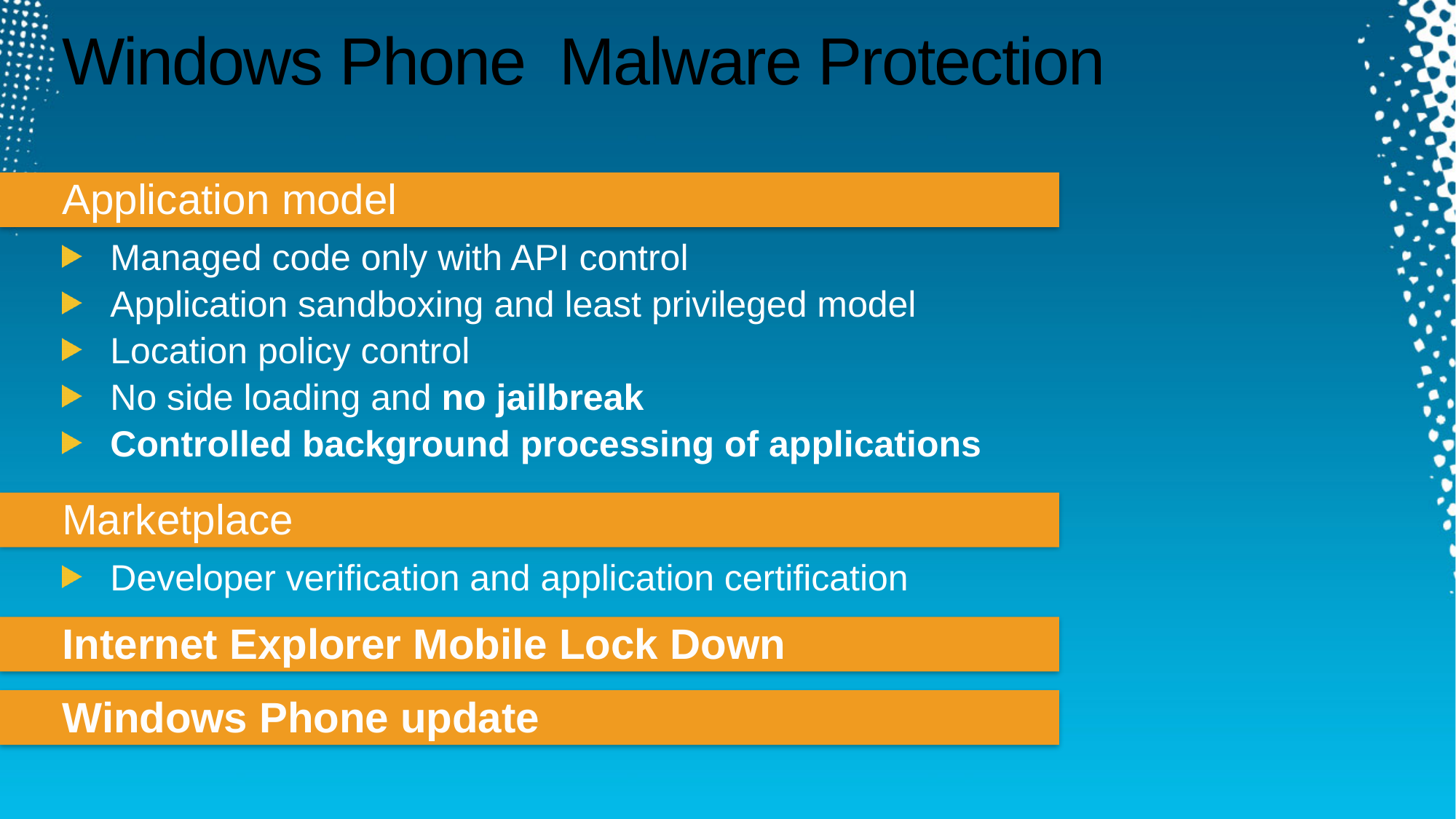

# Windows Phone  Malware Protection
Application model
Managed code only with API control
Application sandboxing and least privileged model
Location policy control
No side loading and no jailbreak
Controlled background processing of applications
Marketplace
Developer verification and application certification
Internet Explorer Mobile Lock Down
Windows Phone update